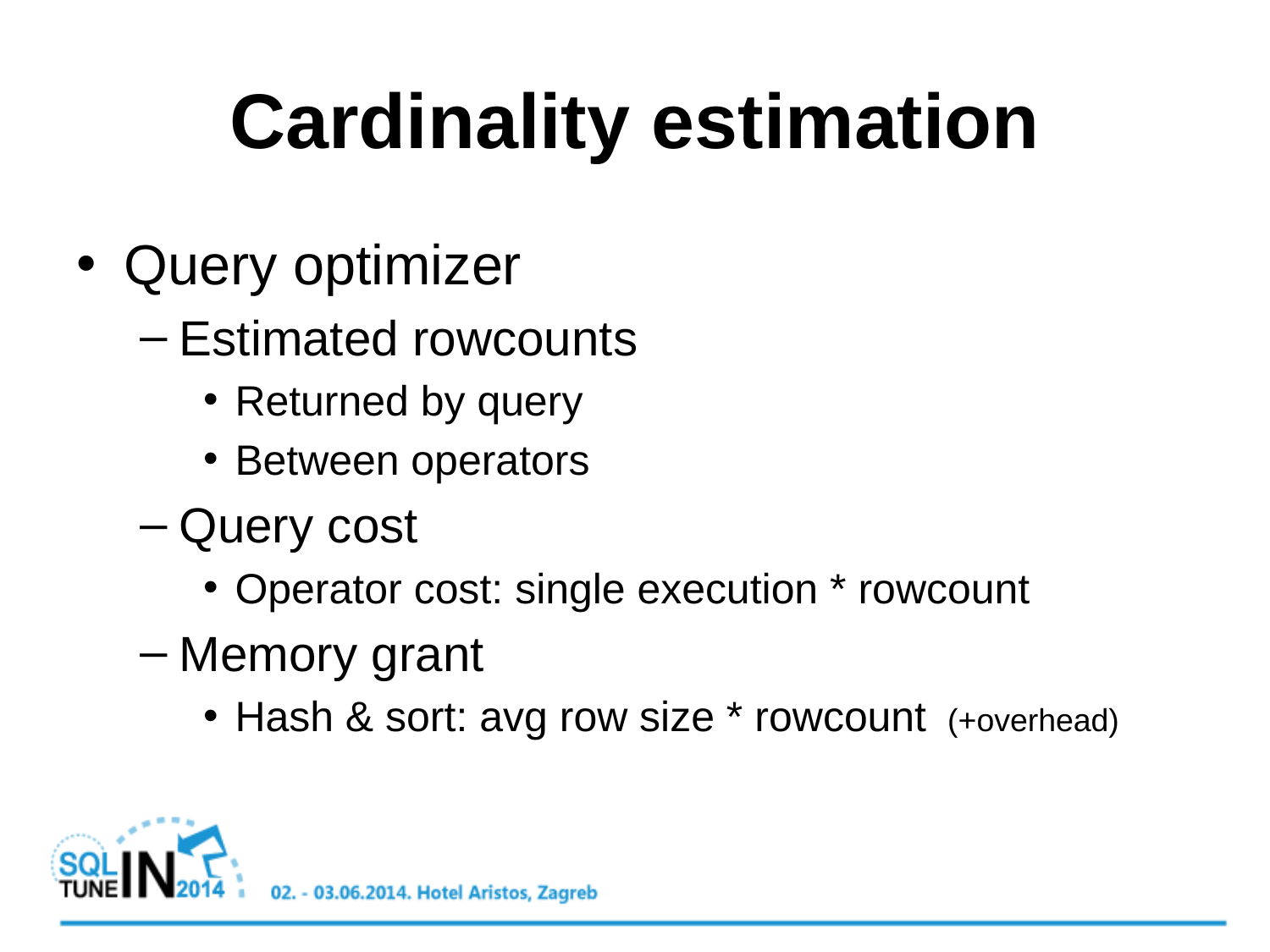

# Cardinality estimation
Query optimizer
Estimated rowcounts
Returned by query
Between operators
Query cost
Operator cost: single execution * rowcount
Memory grant
Hash & sort: avg row size * rowcount  (+overhead)